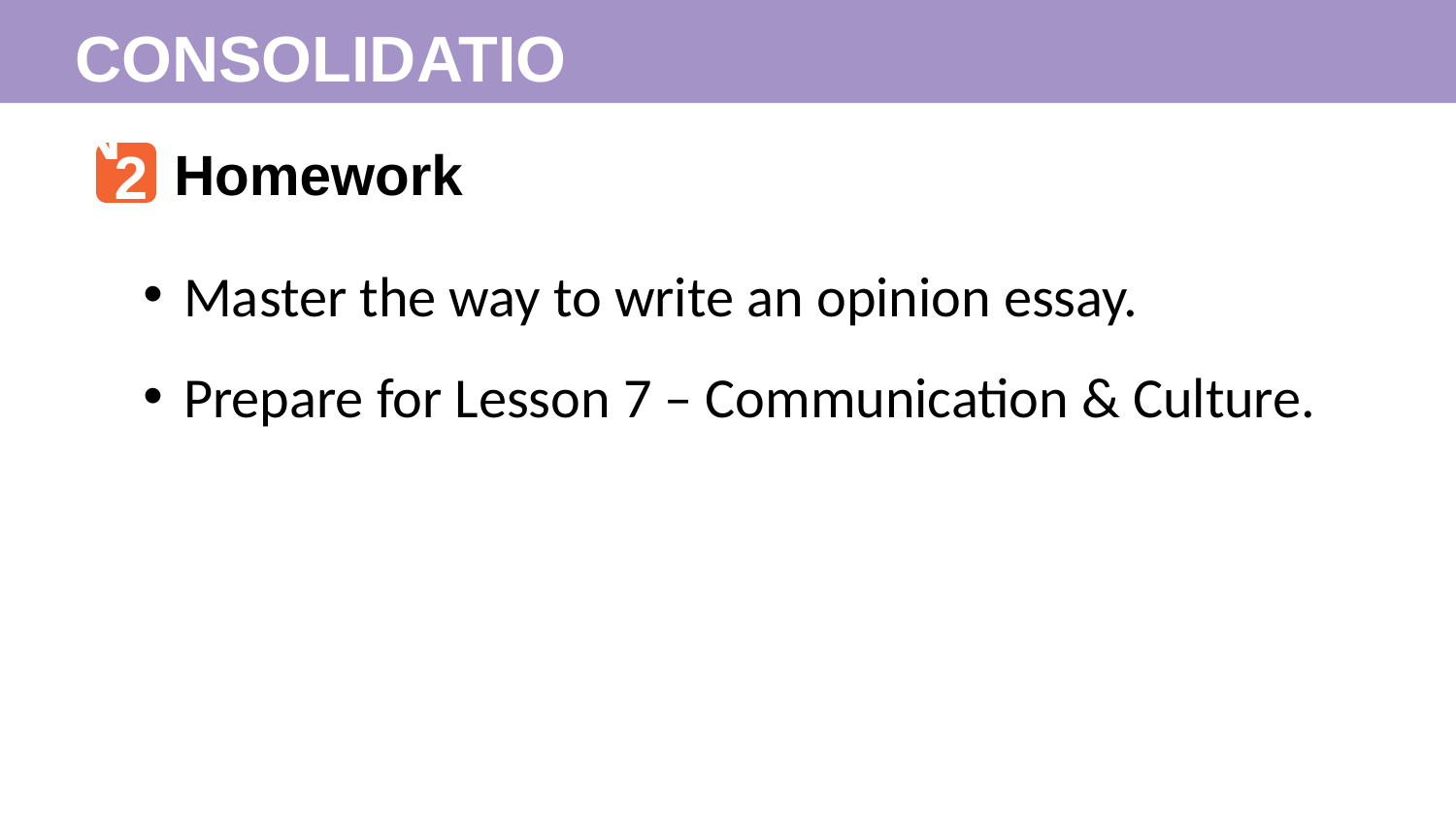

CONSOLIDATION
2
Homework

Master the way to write an opinion essay.
Prepare for Lesson 7 – Communication & Culture.